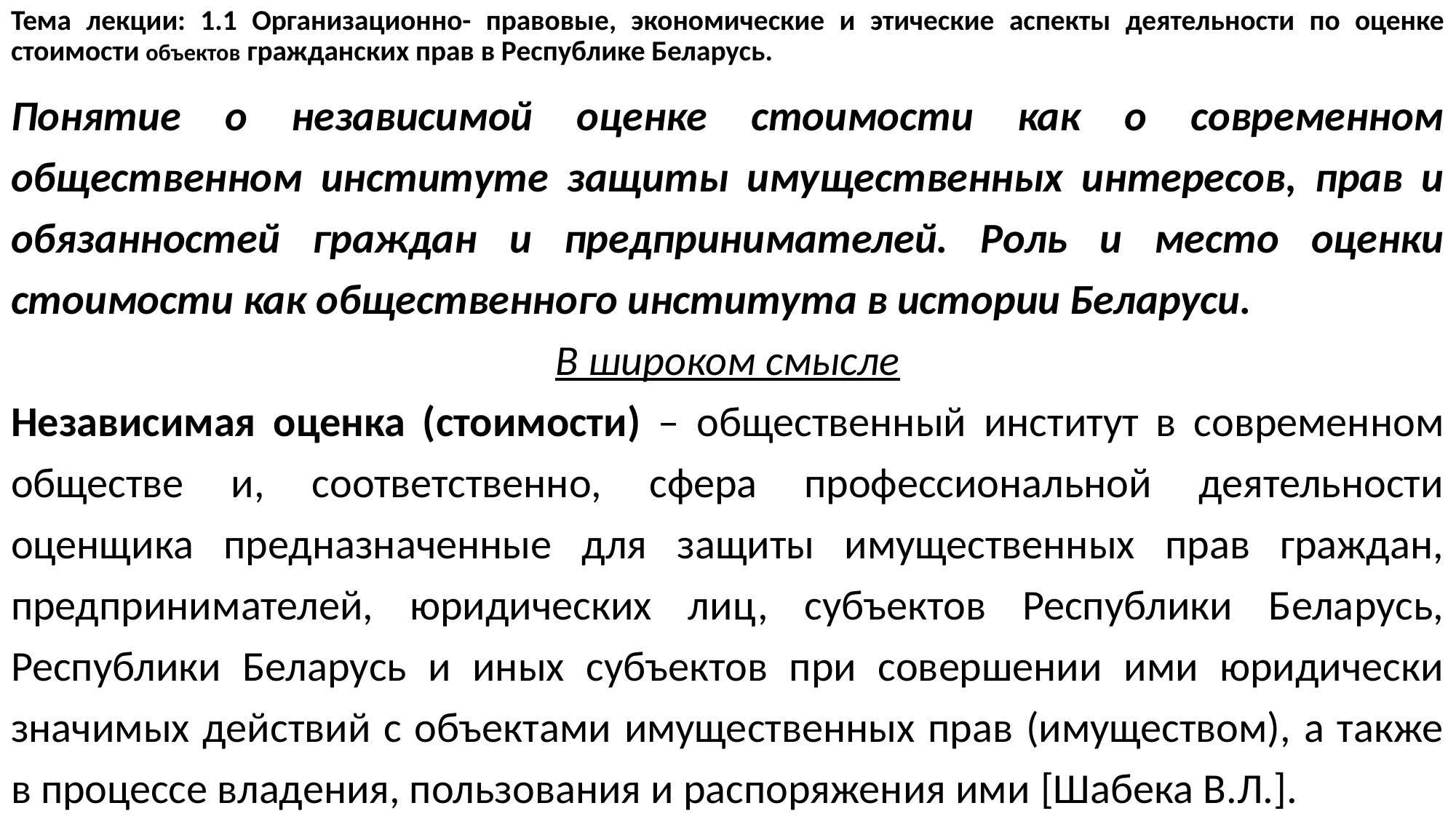

# Тема лекции: 1.1 Организационно- правовые, экономические и этические аспекты деятельности по оценке стоимости объектов гражданских прав в Республике Беларусь.
Понятие о независимой оценке стоимости как о современном общественном институте защиты имущественных интересов, прав и обязанностей граждан и предпринимателей. Роль и место оценки стоимости как общественного института в истории Беларуси.
В широком смысле
Независимая оценка (стоимости) – общественный институт в современном обществе и, соответственно, сфера профессиональной деятельности оценщика предназначенные для защиты имущественных прав граждан, предпринимателей, юридических лиц, субъектов Республики Беларусь, Республики Беларусь и иных субъектов при совершении ими юридически значимых действий с объектами имущественных прав (имуществом), а также в процессе владения, пользования и распоряжения ими [Шабека В.Л.].